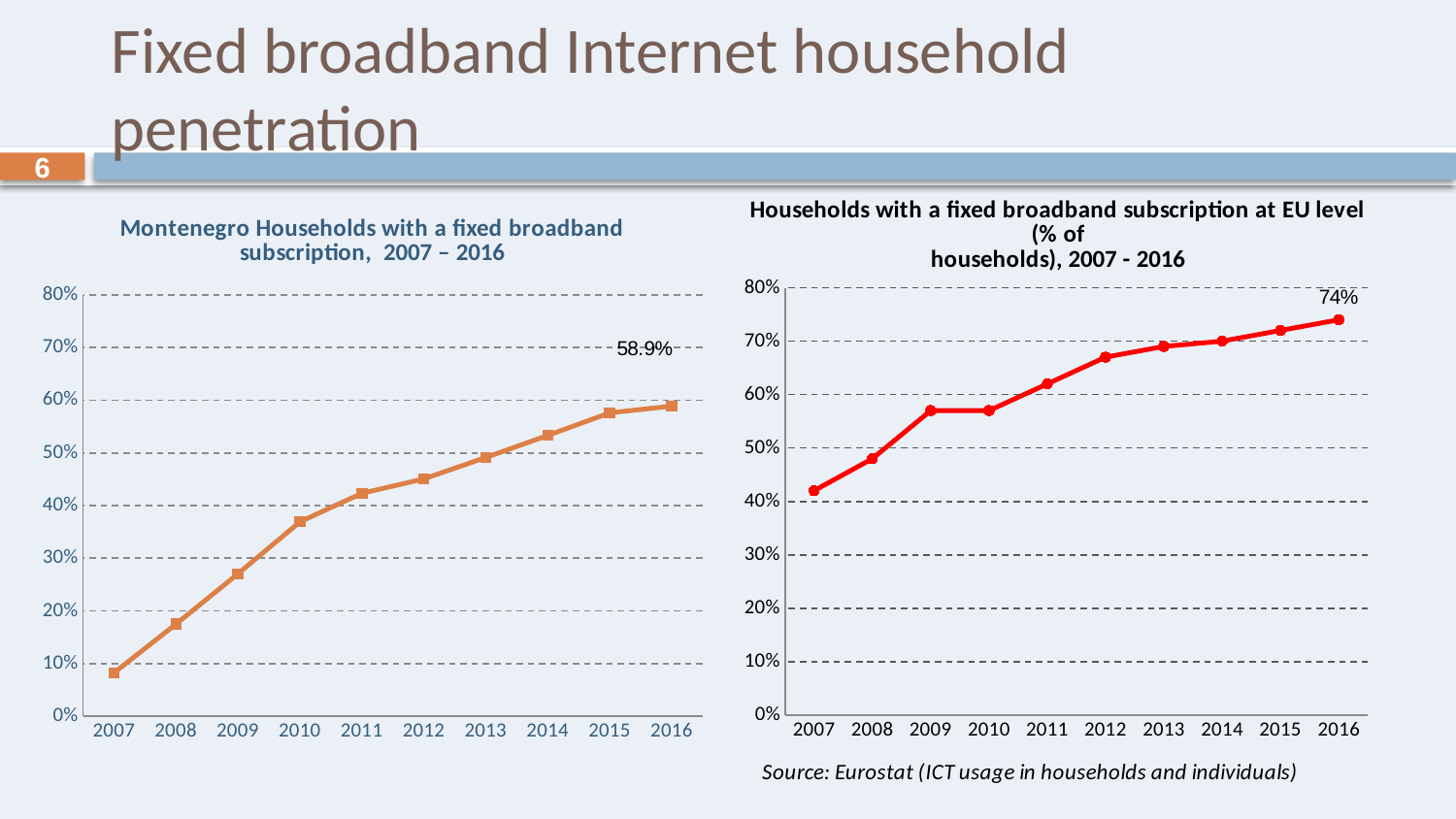

Fixed broadband Internet household penetration
6

### Chart

| Category |  |
|---|---|
| 2007 | 0.4200000000000001 |
| 2008 | 0.4800000000000001 |
| 2009 | 0.57 |
| 2010 | 0.57 |
| 2011 | 0.6200000000000002 |
| 2012 | 0.6700000000000003 |
| 2013 | 0.6900000000000002 |
| 2014 | 0.7000000000000002 |
| 2015 | 0.7200000000000002 |
| 2016 | 0.7400000000000002 |

### Chart: Montenegro Households with a fixed broadband subscription,  2007 – 2016

| Category |  |
|---|---|
| 2007 | 0.0827575348443235 |
| 2008 | 0.17506401601683821 |
| 2009 | 0.27055347929875034 |
| 2010 | 0.3692259246900589 |
| 2011 | 0.42333662054980914 |
| 2012 | 0.45056597961960054 |
| 2013 | 0.49139351626068456 |
| 2014 | 0.5331913036782264 |
| 2015 | 0.576119761800867 |
| 2016 | 0.5888516902384558 |